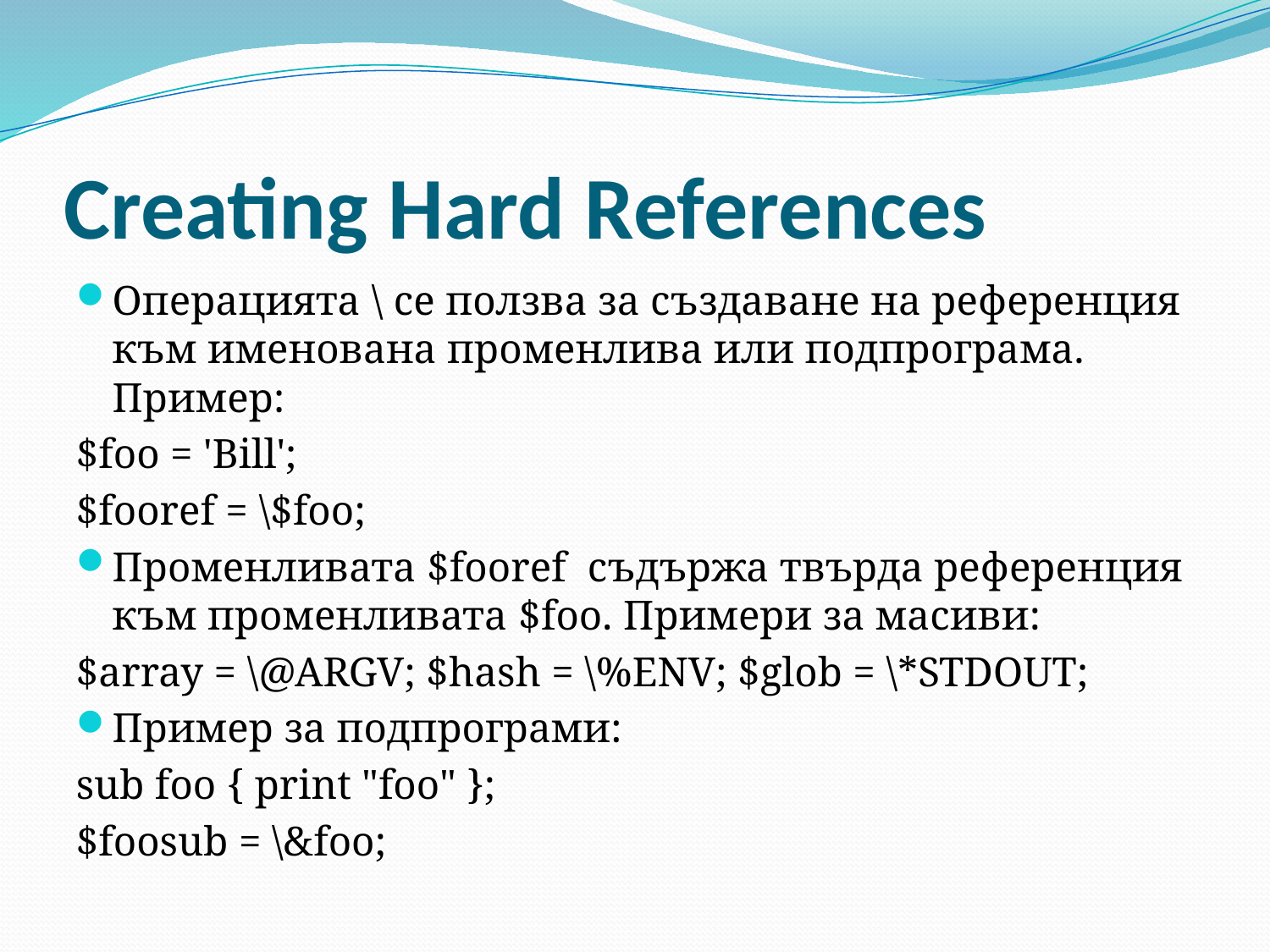

# Creating Hard References
Операцията \ се ползва за създаване на референция към именована променлива или подпрограма. Пример:
$foo = 'Bill';
$fooref = \$foo;
Променливата $fooref  съдържа твърда референция към променливата $foo. Примери за масиви:
$array = \@ARGV; $hash = \%ENV; $glob = \*STDOUT;
Пример за подпрограми:
sub foo { print "foo" };
$foosub = \&foo;